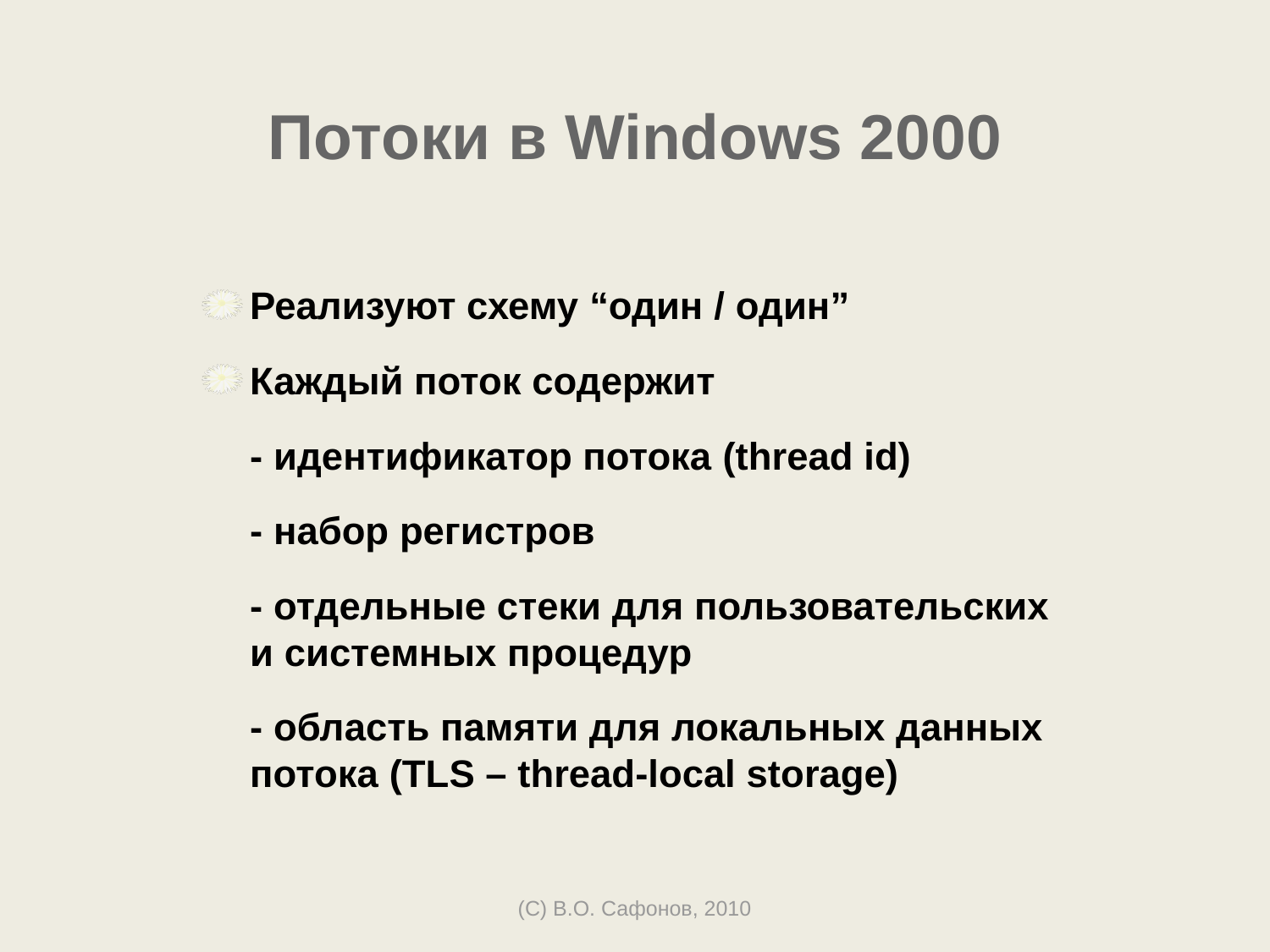

# Потоки в Windows 2000
Реализуют схему “один / один”
Каждый поток содержит
	- идентификатор потока (thread id)
	- набор регистров
	- отдельные стеки для пользовательских и системных процедур
	- область памяти для локальных данных потока (TLS – thread-local storage)

(C) В.О. Сафонов, 2010